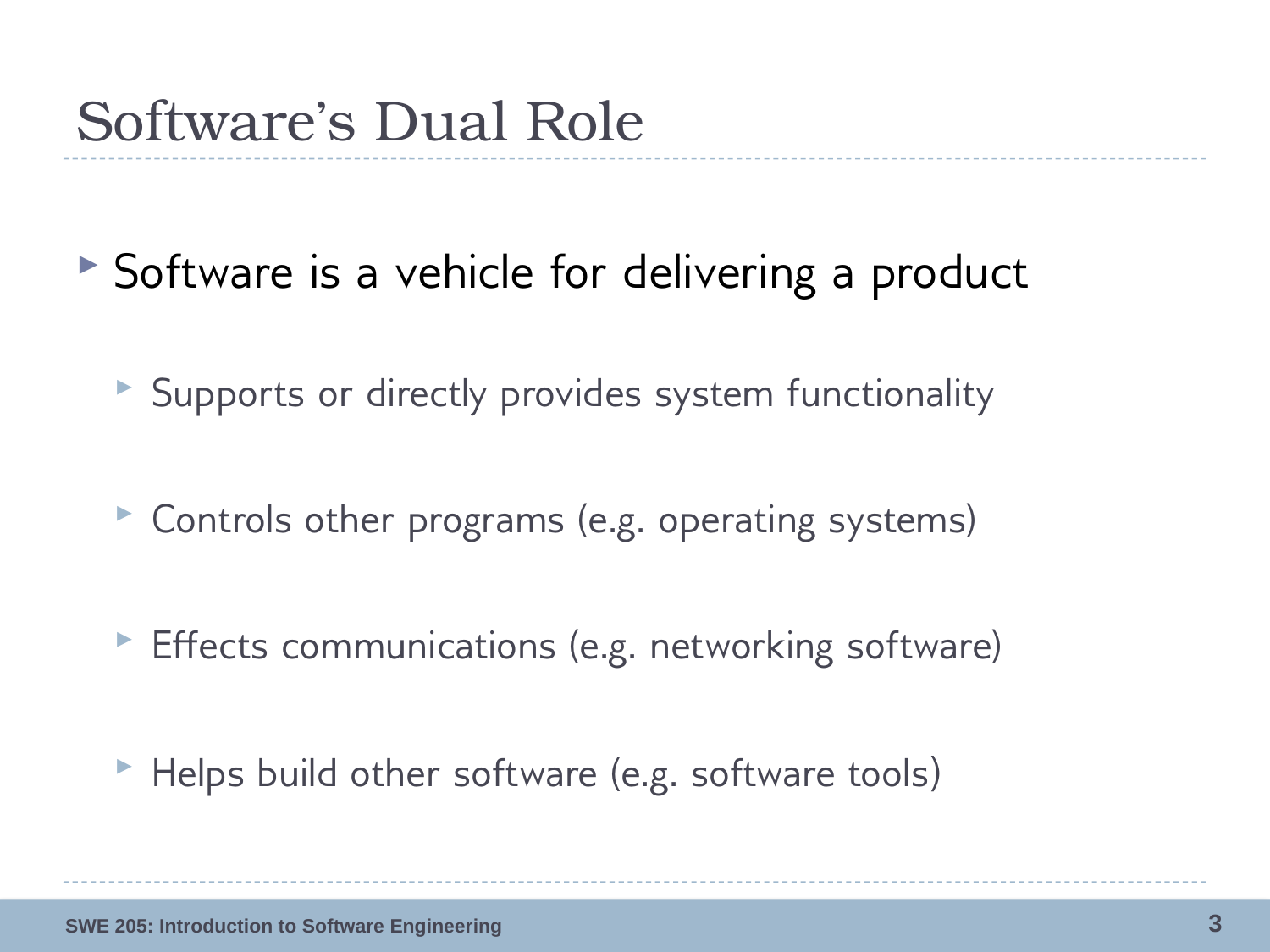

# Software’s Dual Role

Software is a vehicle for delivering a product

Supports or directly provides system functionality

Controls other programs (e.g. operating systems)

Effects communications (e.g. networking software)

Helps build other software (e.g. software tools)
3